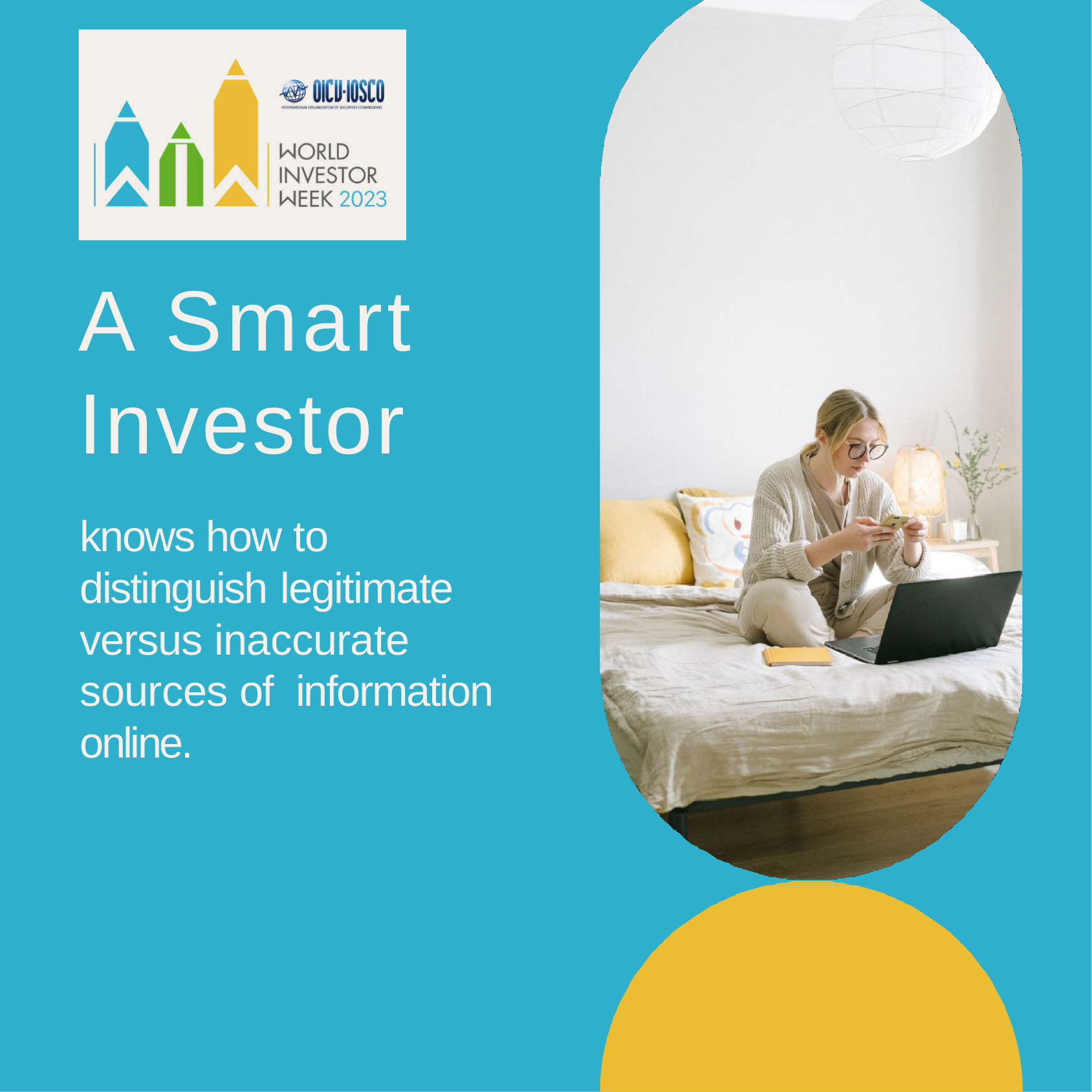

# A Smart  Investor
knows how to  distinguish legitimate  versus inaccurate  sources of  information online.